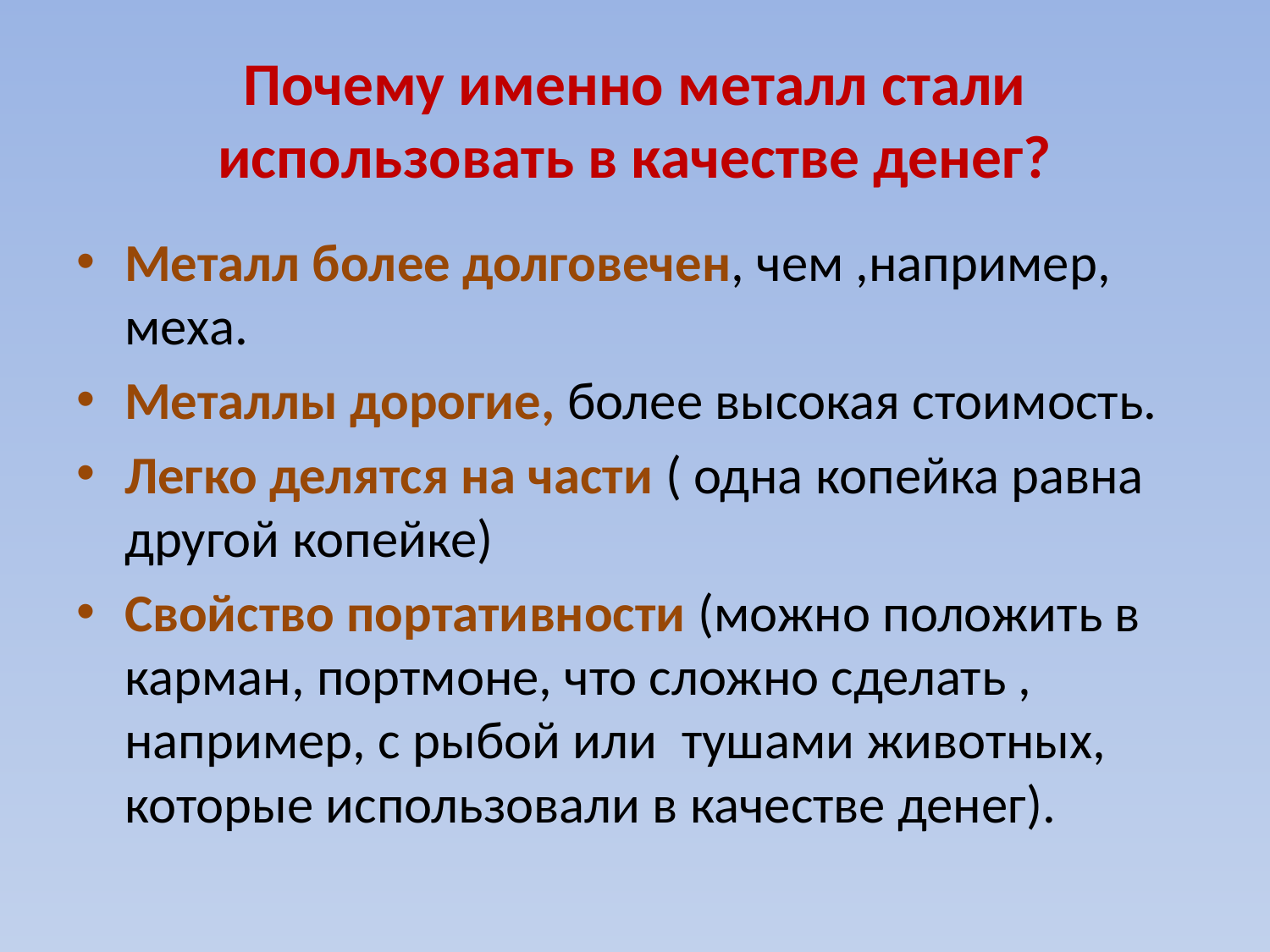

# Почему именно металл стали использовать в качестве денег?
Металл более долговечен, чем ,например, меха.
Металлы дорогие, более высокая стоимость.
Легко делятся на части ( одна копейка равна  другой копейке)
Свойство портативности (можно положить в карман, портмоне, что сложно сделать , например, с рыбой или  тушами животных, которые использовали в качестве денег).